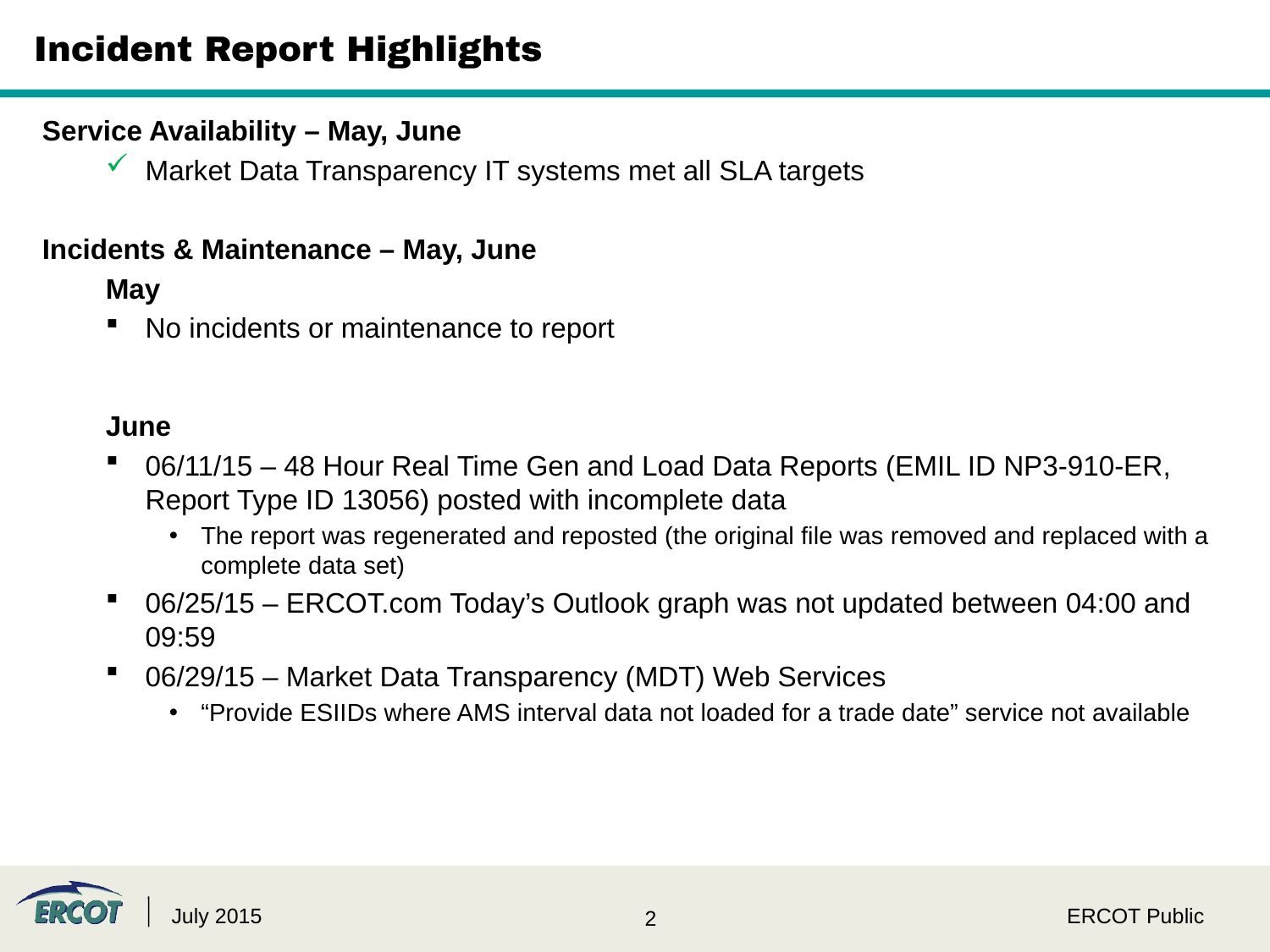

# Incident Report Highlights
Service Availability – May, June
Market Data Transparency IT systems met all SLA targets

Incidents & Maintenance – May, June
May
No incidents or maintenance to report

June
06/11/15 – 48 Hour Real Time Gen and Load Data Reports (EMIL ID NP3-910-ER, Report Type ID 13056) posted with incomplete data
The report was regenerated and reposted (the original file was removed and replaced with a complete data set)
06/25/15 – ERCOT.com Today’s Outlook graph was not updated between 04:00 and 09:59
06/29/15 – Market Data Transparency (MDT) Web Services
“Provide ESIIDs where AMS interval data not loaded for a trade date” service not available

July 2015
ERCOT Public